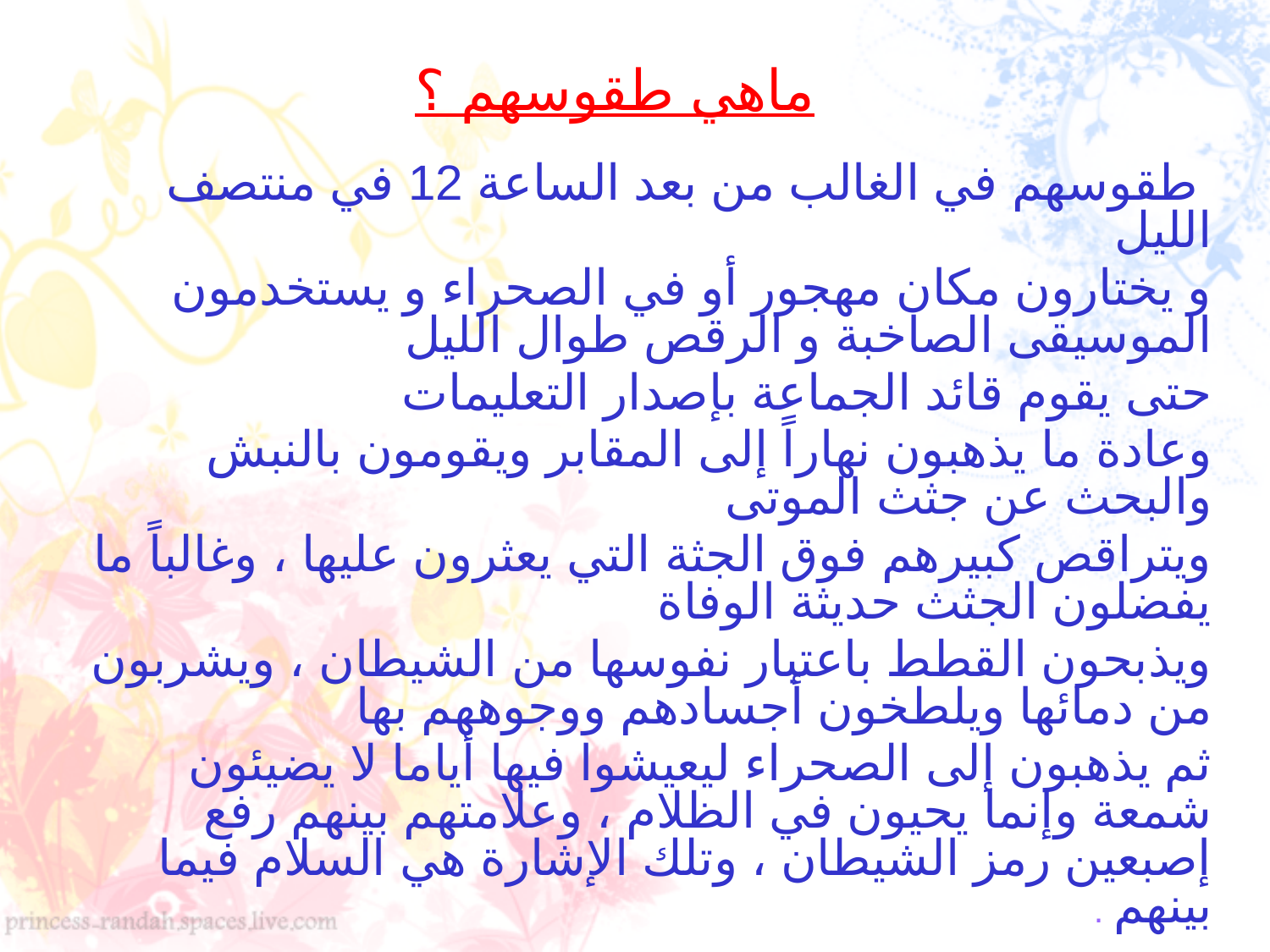

# ماهي طقوسهم ؟
 طقوسهم في الغالب من بعد الساعة 12 في منتصف الليل
و يختارون مكان مهجور أو في الصحراء و يستخدمون الموسيقى الصاخبة و الرقص طوال الليل
حتى يقوم قائد الجماعة بإصدار التعليمات
وعادة ما يذهبون نهاراً إلى المقابر ويقومون بالنبش والبحث عن جثث الموتى
ويتراقص كبيرهم فوق الجثة التي يعثرون عليها ، وغالباً ما يفضلون الجثث حديثة الوفاة
ويذبحون القطط باعتبار نفوسها من الشيطان ، ويشربون من دمائها ويلطخون أجسادهم ووجوههم بها
ثم يذهبون إلى الصحراء ليعيشوا فيها أياما لا يضيئون شمعة وإنما يحيون في الظلام ، وعلامتهم بينهم رفع إصبعين رمز الشيطان ، وتلك الإشارة هي السلام فيما بينهم .